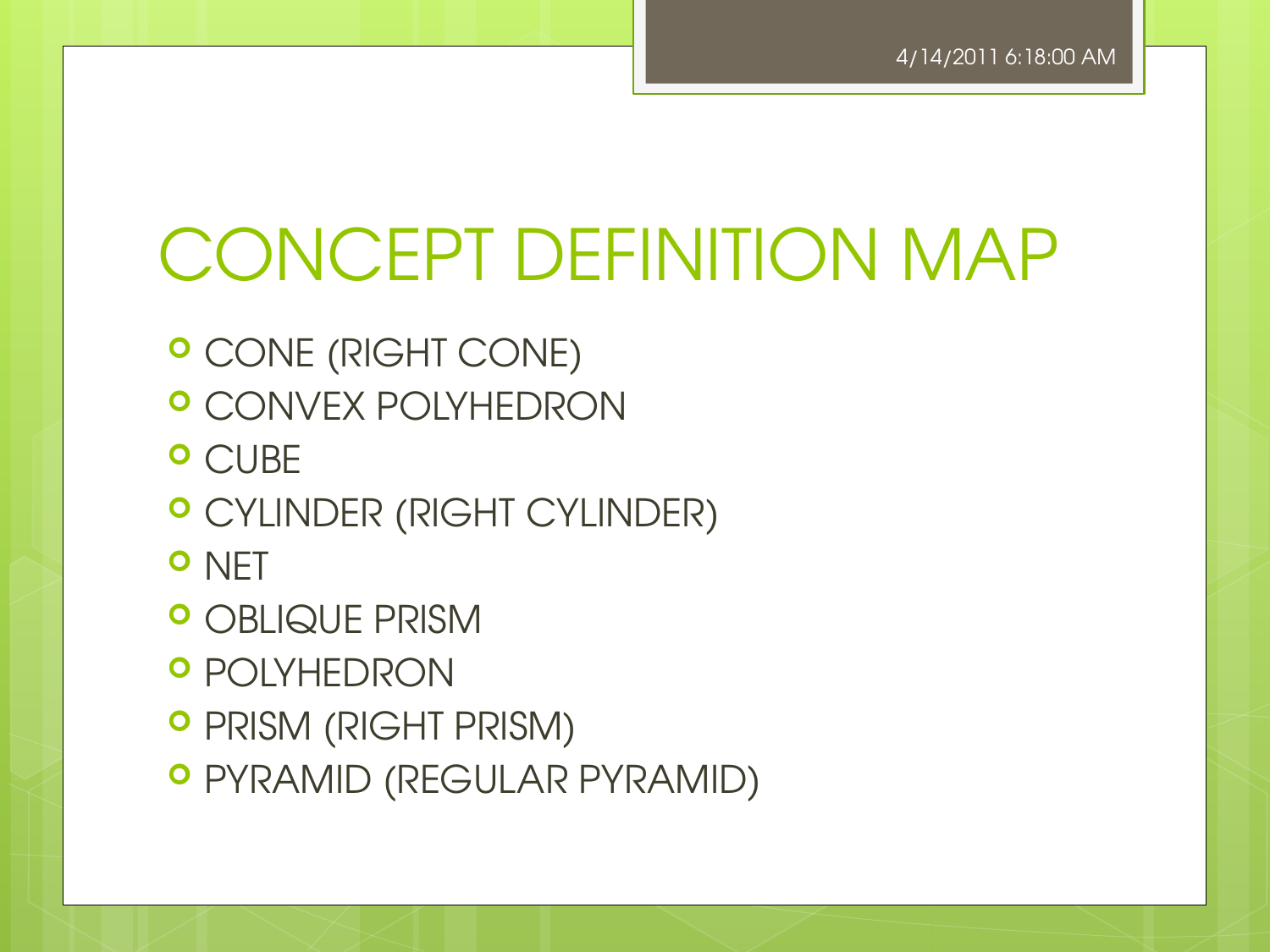

4/14/2011 6:18:00 AM
# CONCEPT DEFINITION MAP
CONE (RIGHT CONE)
CONVEX POLYHEDRON
CUBE
CYLINDER (RIGHT CYLINDER)
NET
OBLIQUE PRISM
POLYHEDRON
PRISM (RIGHT PRISM)
PYRAMID (REGULAR PYRAMID)